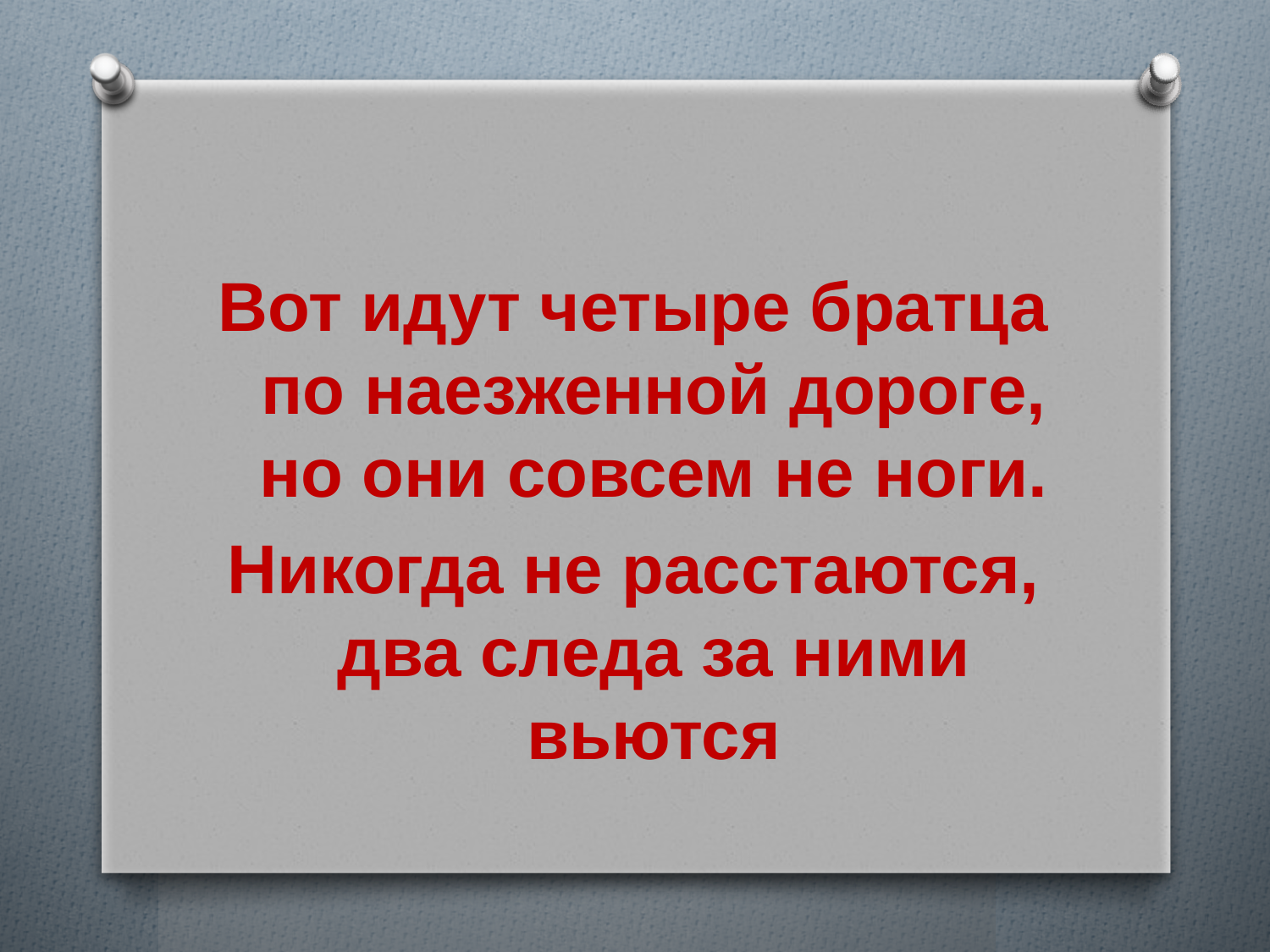

#
Вот идут четыре братца по наезженной дороге, но они совсем не ноги.
Никогда не расстаются, два следа за ними вьются